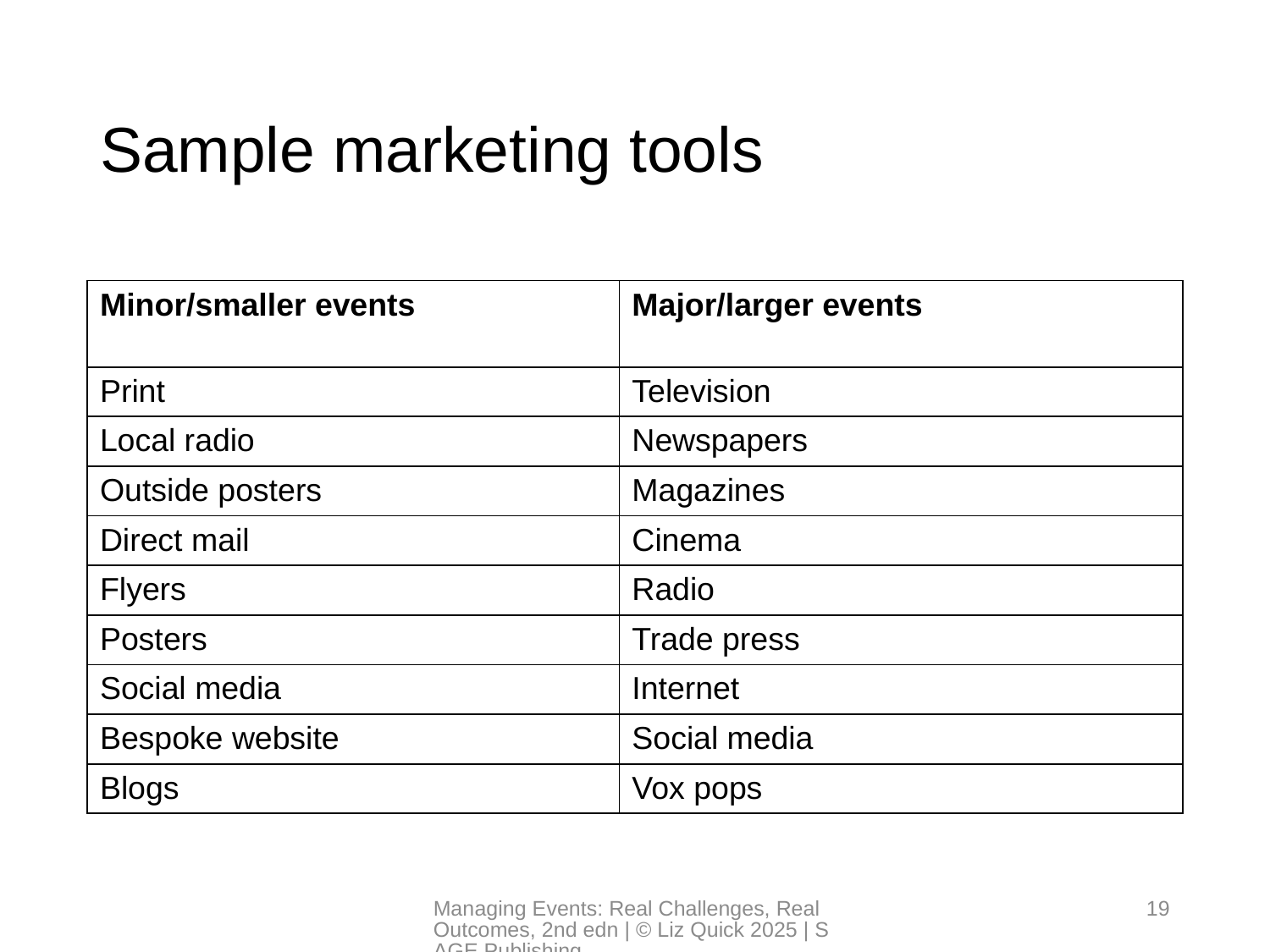

# Sample marketing tools
| Minor/smaller events | Major/larger events |
| --- | --- |
| Print | Television |
| Local radio | Newspapers |
| Outside posters | Magazines |
| Direct mail | Cinema |
| Flyers | Radio |
| Posters | Trade press |
| Social media | Internet |
| Bespoke website | Social media |
| Blogs | Vox pops |
Managing Events: Real Challenges, Real Outcomes, 2nd edn | © Liz Quick 2025 | SAGE Publishing
19